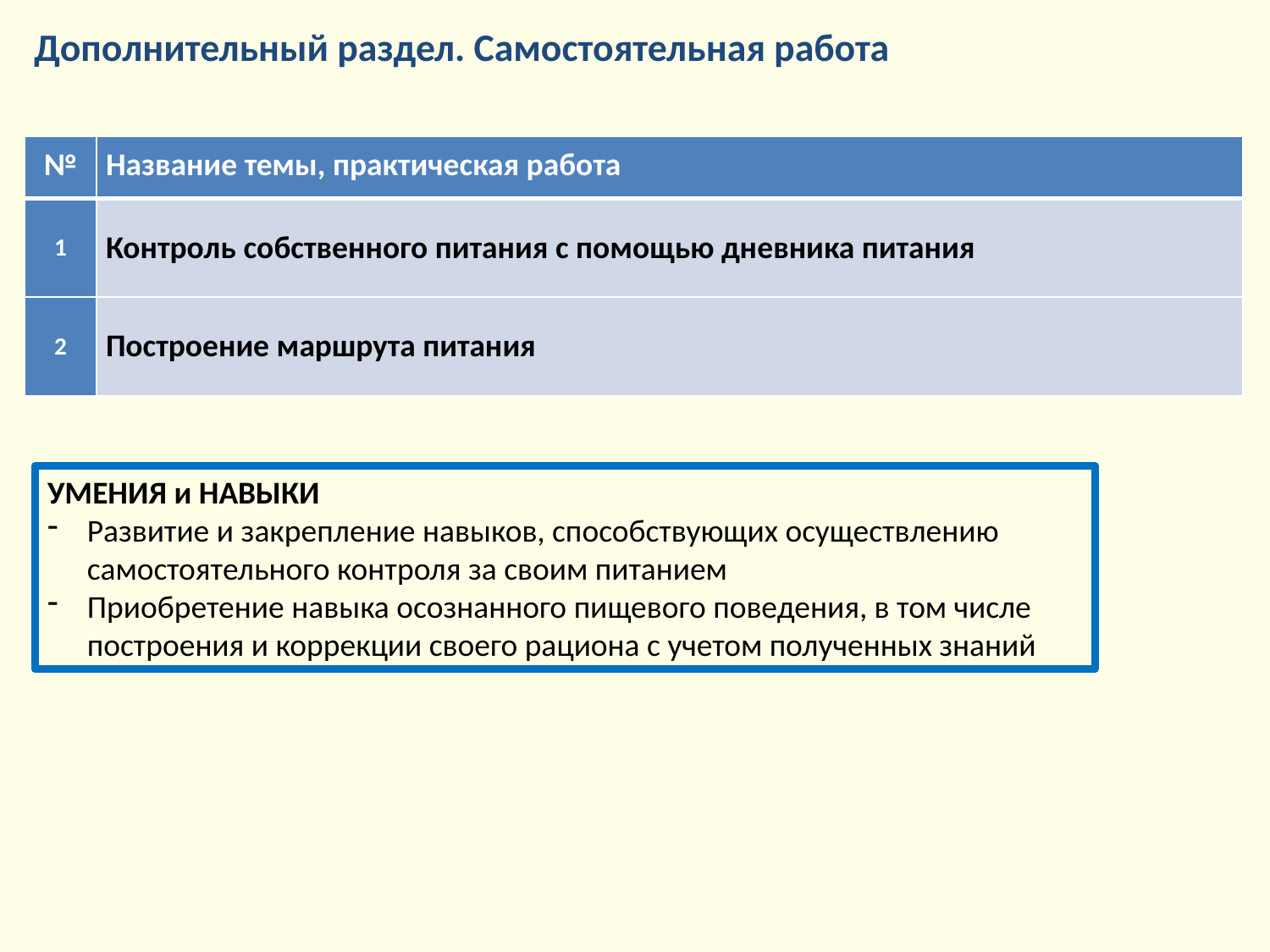

Дополнительный раздел. Самостоятельная работа
| № | Название темы, практическая работа |
| --- | --- |
| 1 | Контроль собственного питания с помощью дневника питания |
| 2 | Построение маршрута питания |
УМЕНИЯ и НАВЫКИ
Развитие и закрепление навыков, способствующих осуществлению самостоятельного контроля за своим питанием
Приобретение навыка осознанного пищевого поведения, в том числе построения и коррекции своего рациона с учетом полученных знаний